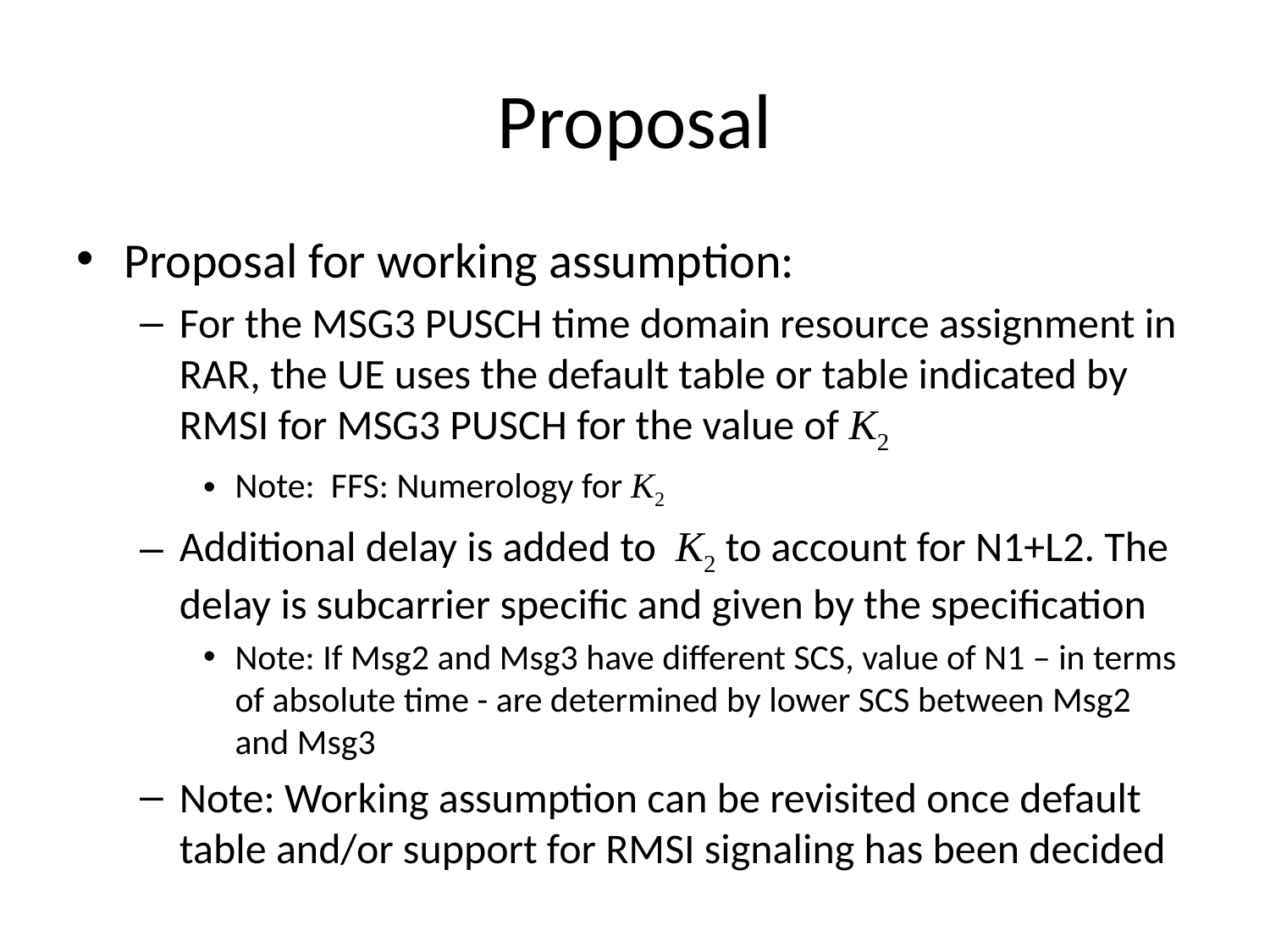

# Proposal
Proposal for working assumption:
For the MSG3 PUSCH time domain resource assignment in RAR, the UE uses the default table or table indicated by RMSI for MSG3 PUSCH for the value of K2
Note:  FFS: Numerology for K2
Additional delay is added to  K2 to account for N1+L2. The delay is subcarrier specific and given by the specification
Note: If Msg2 and Msg3 have different SCS, value of N1 – in terms of absolute time - are determined by lower SCS between Msg2 and Msg3
Note: Working assumption can be revisited once default table and/or support for RMSI signaling has been decided